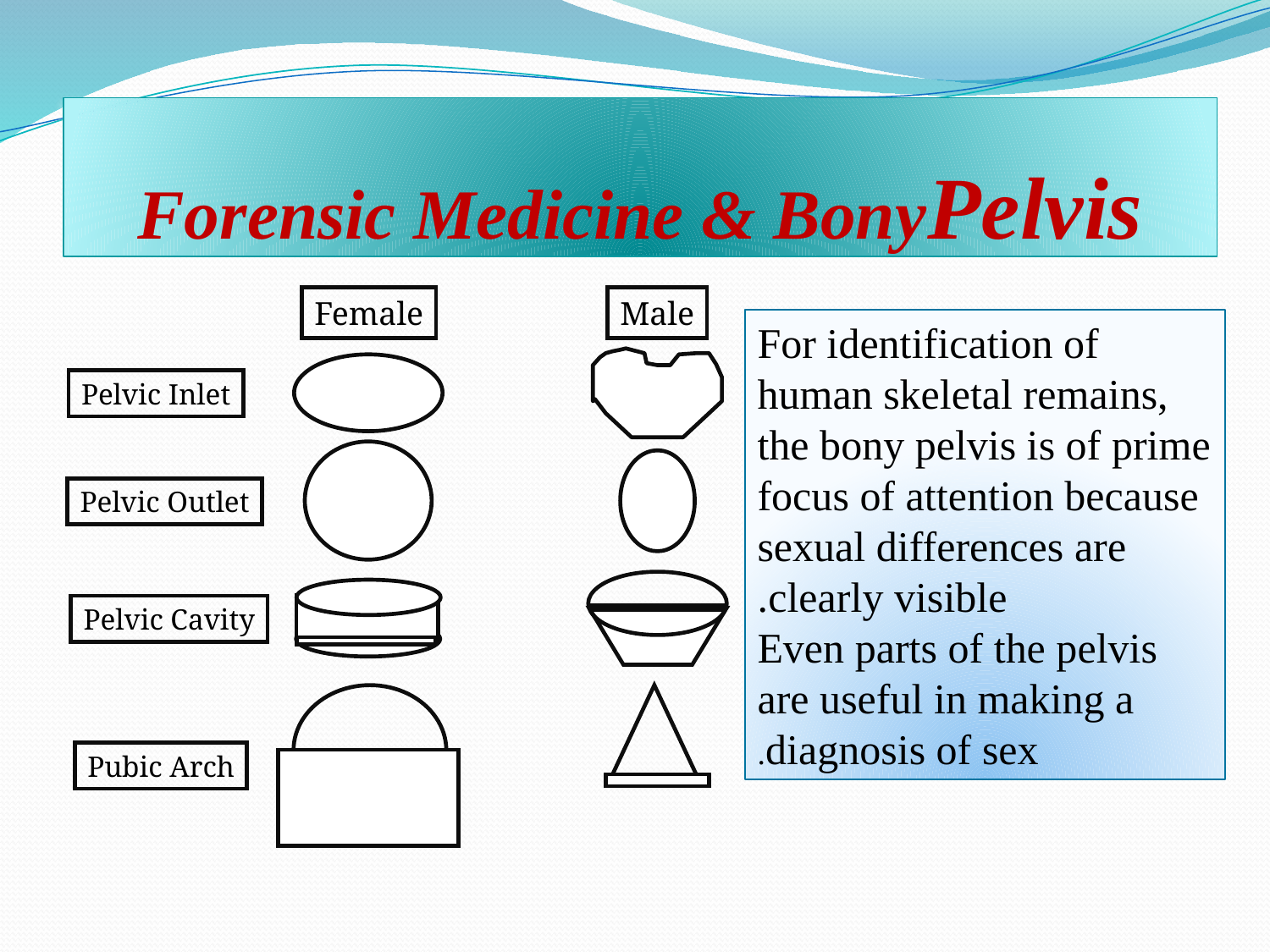

# Forensic Medicine & BonyPelvis
Female
Male

Pelvic Inlet
Pelvic Outlet
Pelvic Cavity
Pubic Arch
For identification of human skeletal remains, the bony pelvis is of prime focus of attention because sexual differences are clearly visible.
Even parts of the pelvis are useful in making a diagnosis of sex.